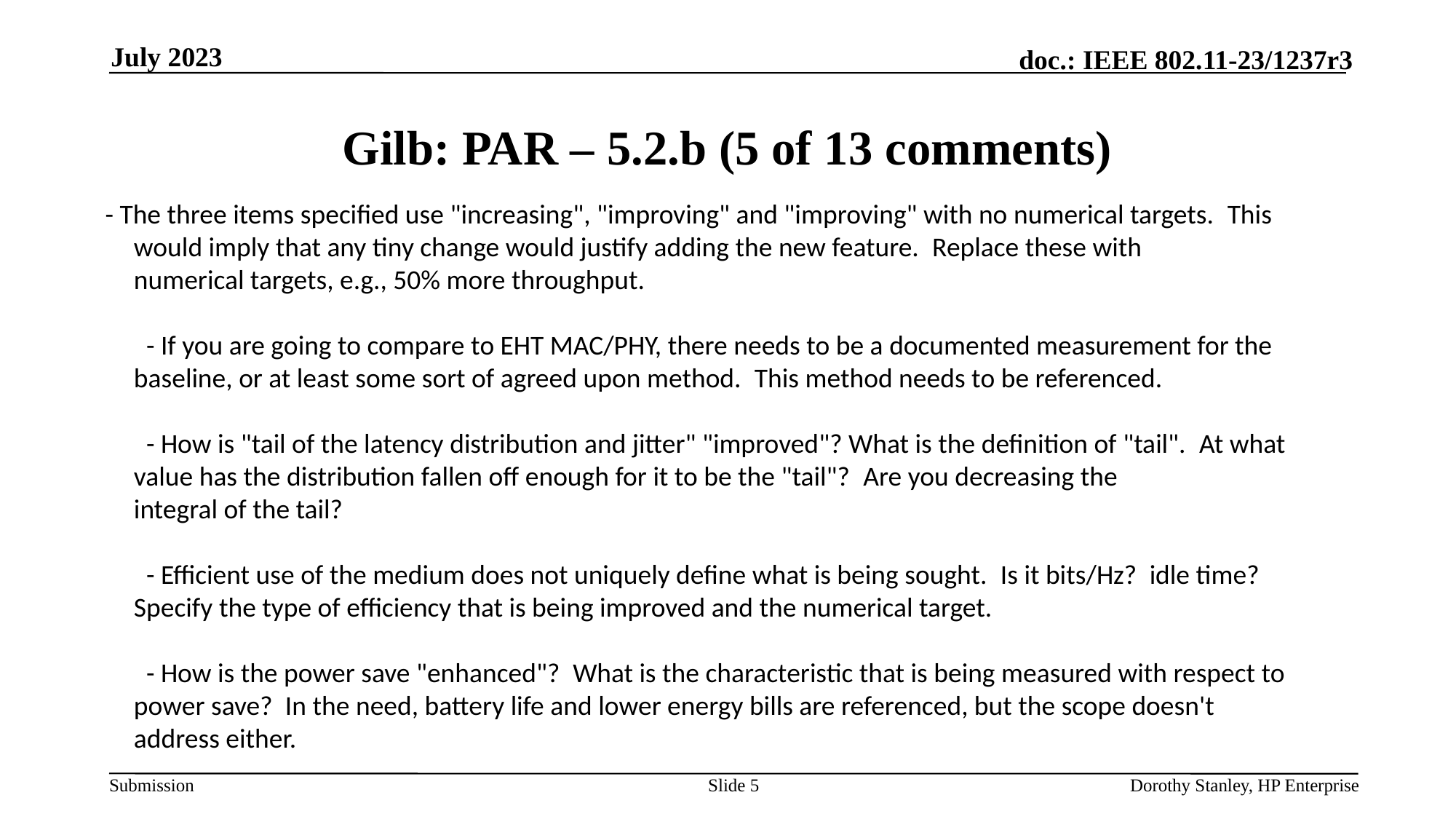

July 2023
# Gilb: PAR – 5.2.b (5 of 13 comments)
  - The three items specified use "increasing", "improving" and "improving" with no numerical targets.  This would imply that any tiny change would justify adding the new feature.  Replace these with
numerical targets, e.g., 50% more throughput.
  - If you are going to compare to EHT MAC/PHY, there needs to be a documented measurement for the baseline, or at least some sort of agreed upon method.  This method needs to be referenced.
  - How is "tail of the latency distribution and jitter" "improved"? What is the definition of "tail".  At what value has the distribution fallen off enough for it to be the "tail"?  Are you decreasing the
integral of the tail?
  - Efficient use of the medium does not uniquely define what is being sought.  Is it bits/Hz?  idle time?  Specify the type of efficiency that is being improved and the numerical target.
  - How is the power save "enhanced"?  What is the characteristic that is being measured with respect to power save?  In the need, battery life and lower energy bills are referenced, but the scope doesn't address either.
Slide 5
Dorothy Stanley, HP Enterprise